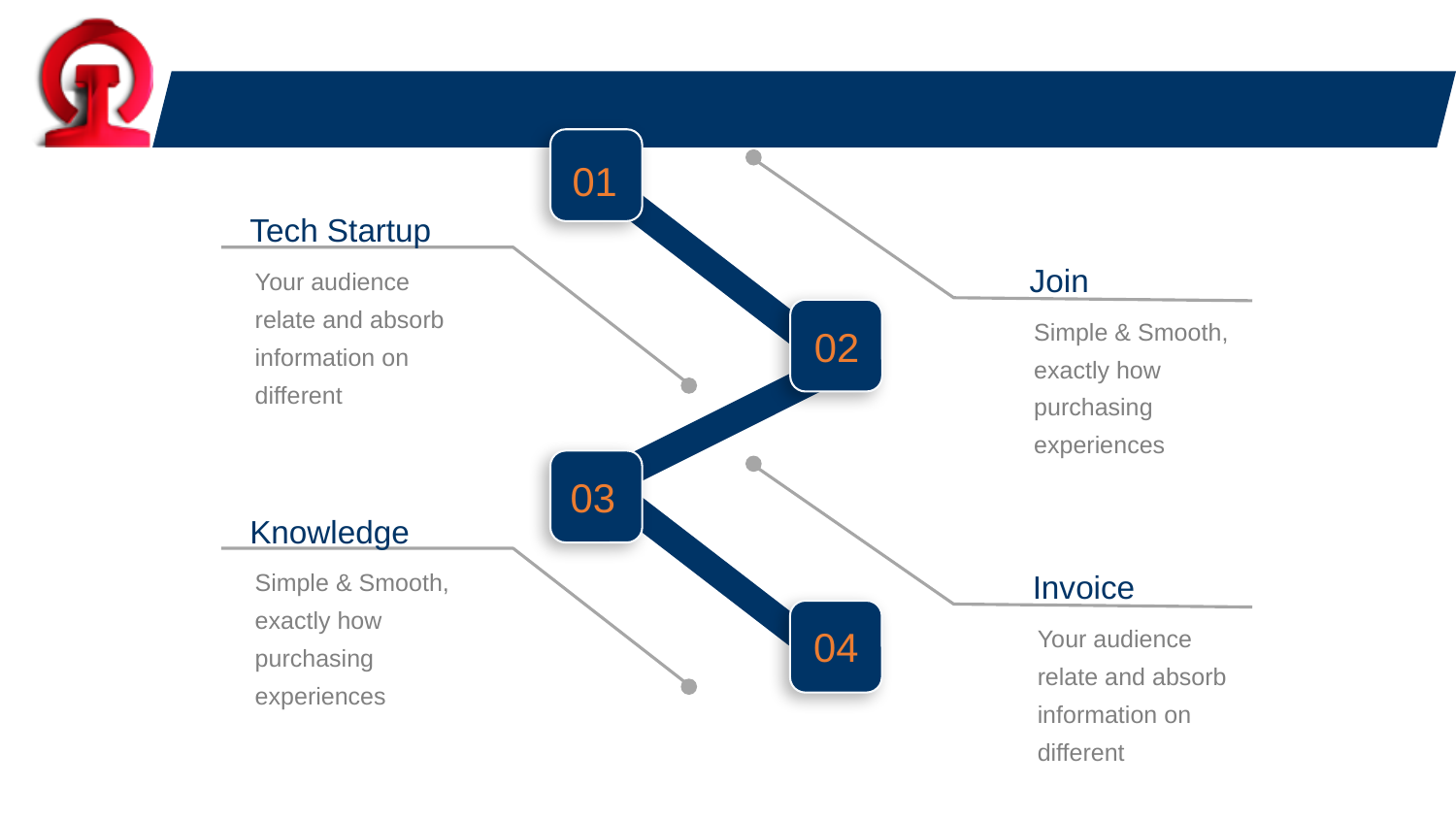

#

01

Tech Startup

Your audience relate and absorb information on different
Join

02
Simple & Smooth, exactly how purchasing experiences

03

Knowledge

Simple & Smooth, exactly how purchasing experiences

Invoice

04
Your audience relate and absorb information on different